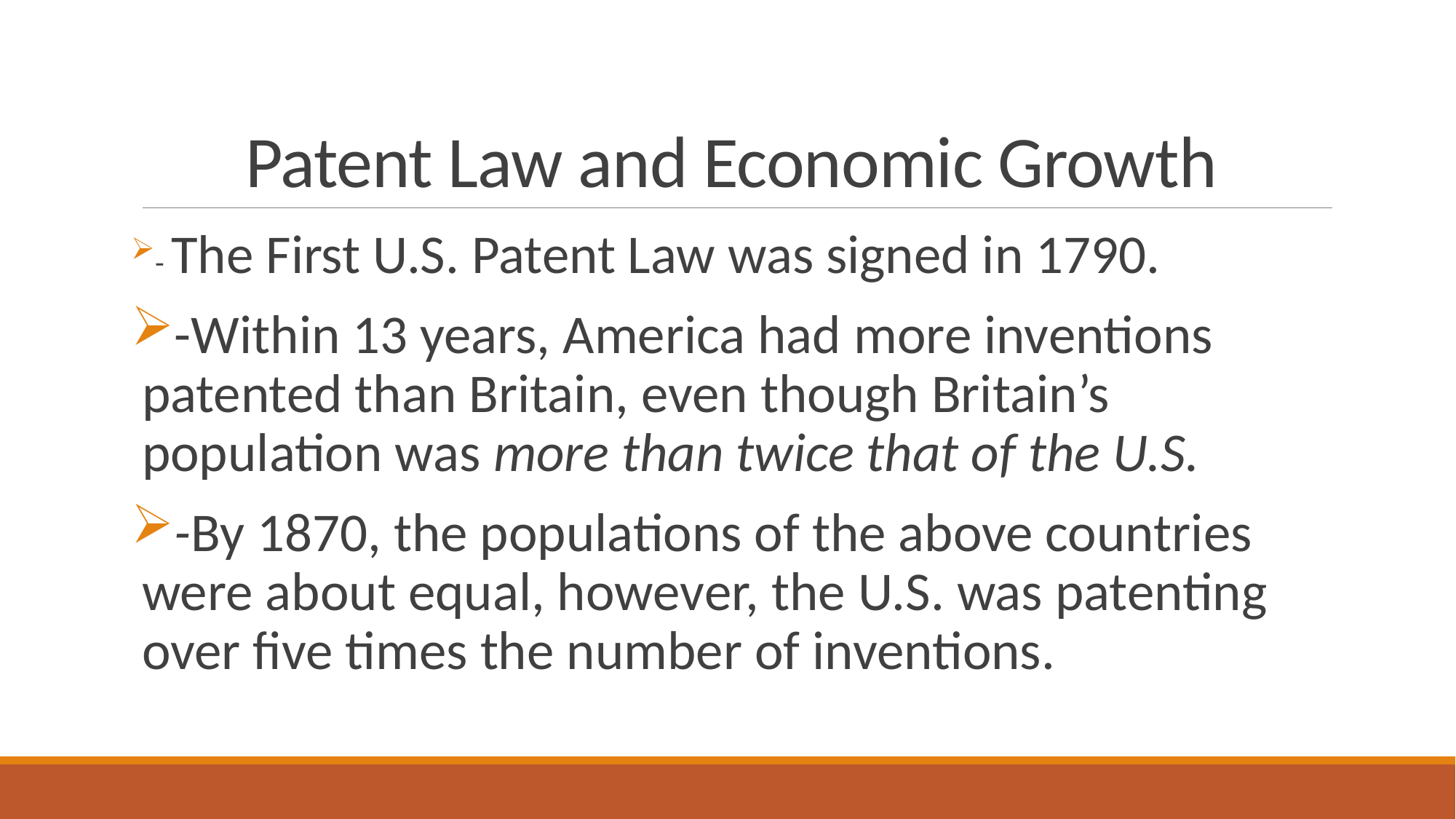

# Patent Law and Economic Growth
- The First U.S. Patent Law was signed in 1790.
-Within 13 years, America had more inventions patented than Britain, even though Britain’s population was more than twice that of the U.S.
-By 1870, the populations of the above countries were about equal, however, the U.S. was patenting over five times the number of inventions.